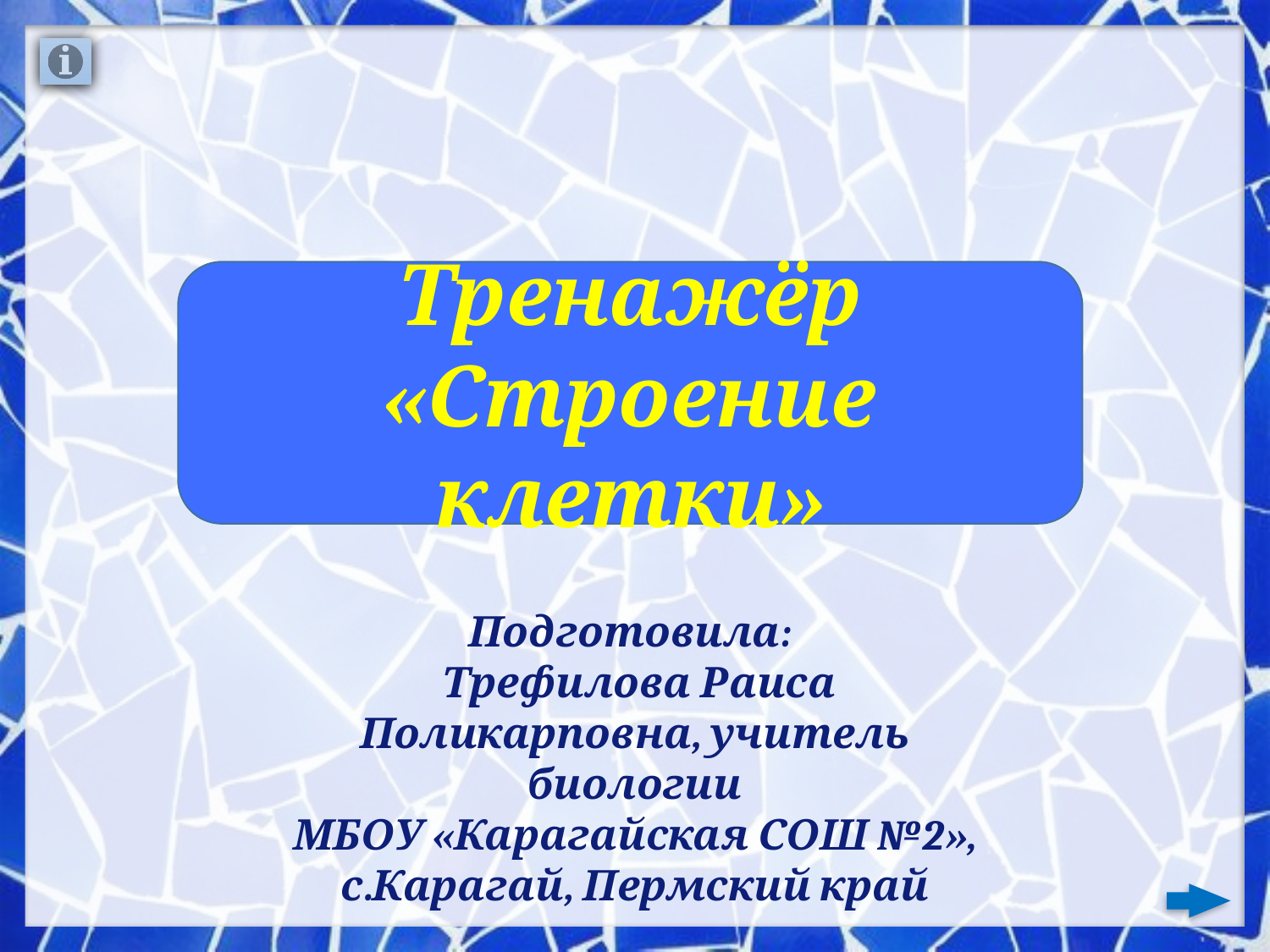

Тренажёр
«Строение клетки»

Подготовила:
 Трефилова Раиса Поликарповна, учитель биологии
МБОУ «Карагайская СОШ №2»,
с.Карагай, Пермский край